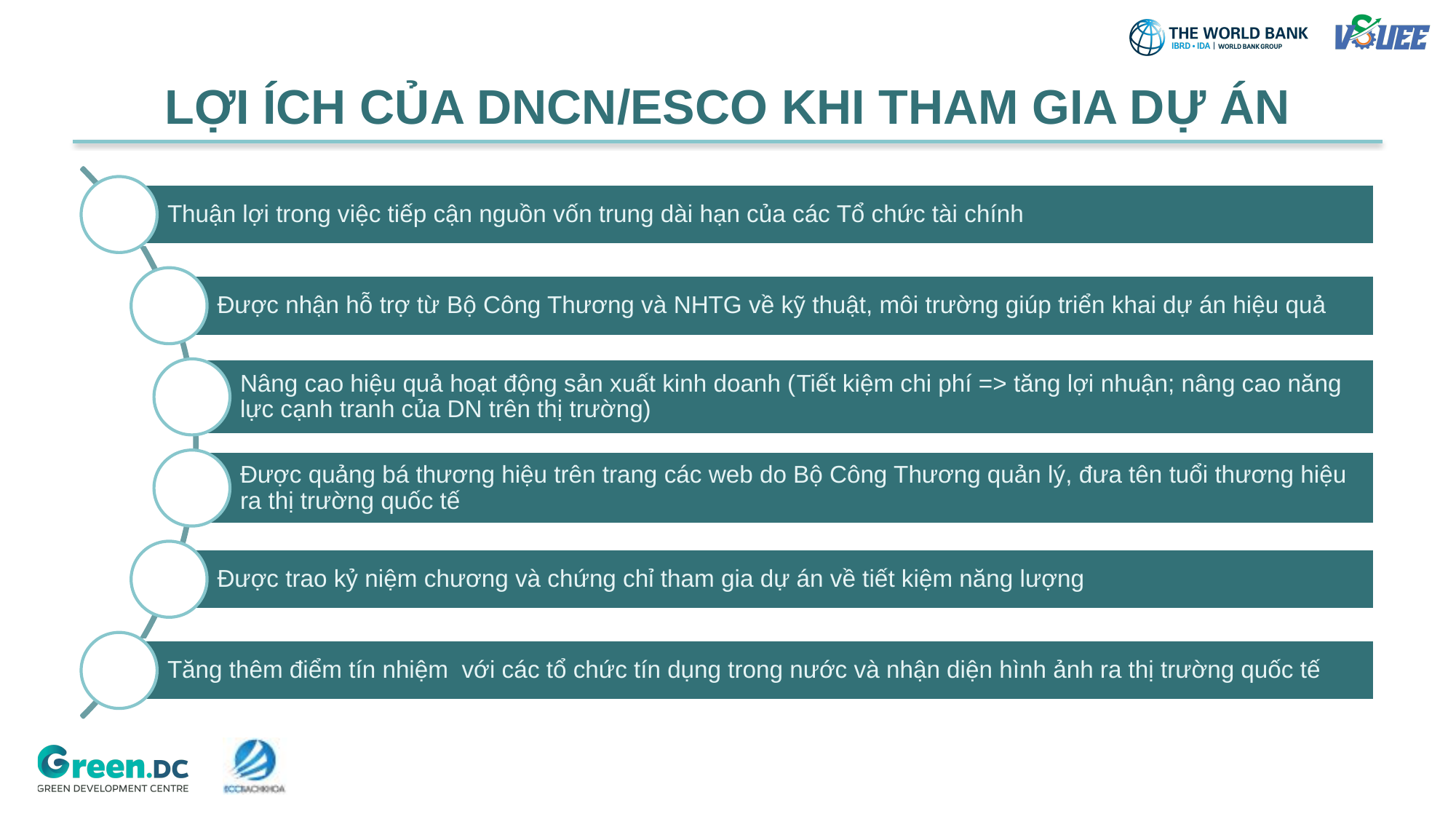

# LỢI ÍCH CỦA DNCN/ESCO KHI THAM GIA DỰ ÁN
Thuận lợi trong việc tiếp cận nguồn vốn trung dài hạn của các Tổ chức tài chính
Được nhận hỗ trợ từ Bộ Công Thương và NHTG về kỹ thuật, môi trường giúp triển khai dự án hiệu quả
Nâng cao hiệu quả hoạt động sản xuất kinh doanh (Tiết kiệm chi phí => tăng lợi nhuận; nâng cao năng lực cạnh tranh của DN trên thị trường)
Được quảng bá thương hiệu trên trang các web do Bộ Công Thương quản lý, đưa tên tuổi thương hiệu ra thị trường quốc tế
Được trao kỷ niệm chương và chứng chỉ tham gia dự án về tiết kiệm năng lượng
Tăng thêm điểm tín nhiệm  với các tổ chức tín dụng trong nước và nhận diện hình ảnh ra thị trường quốc tế